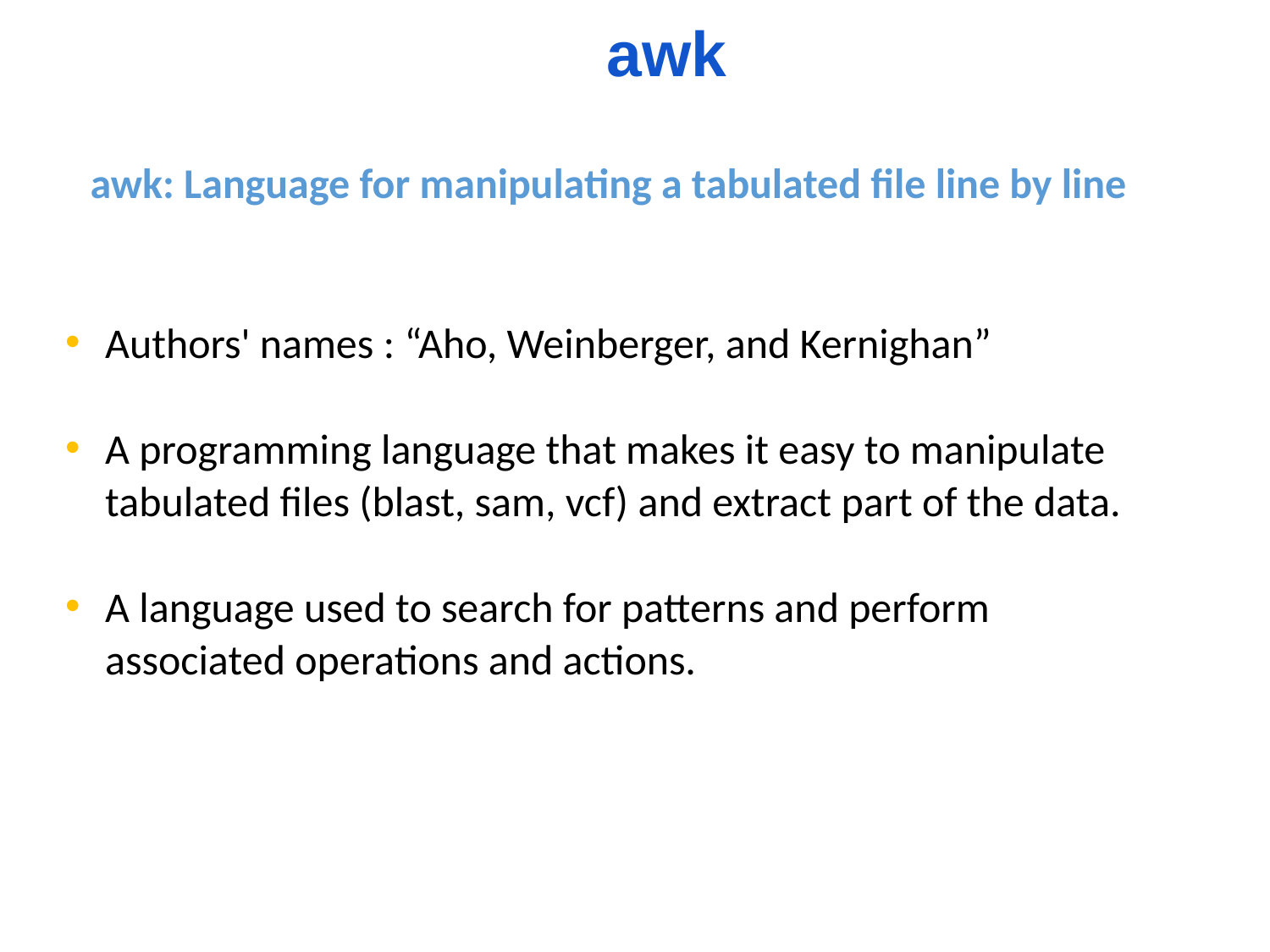

awk
awk: Language for manipulating a tabulated file line by line

Authors' names : “Aho, Weinberger, and Kernighan”

A programming language that makes it easy to manipulate tabulated files (blast, sam, vcf) and extract part of the data.

A language used to search for patterns and perform associated operations and actions.